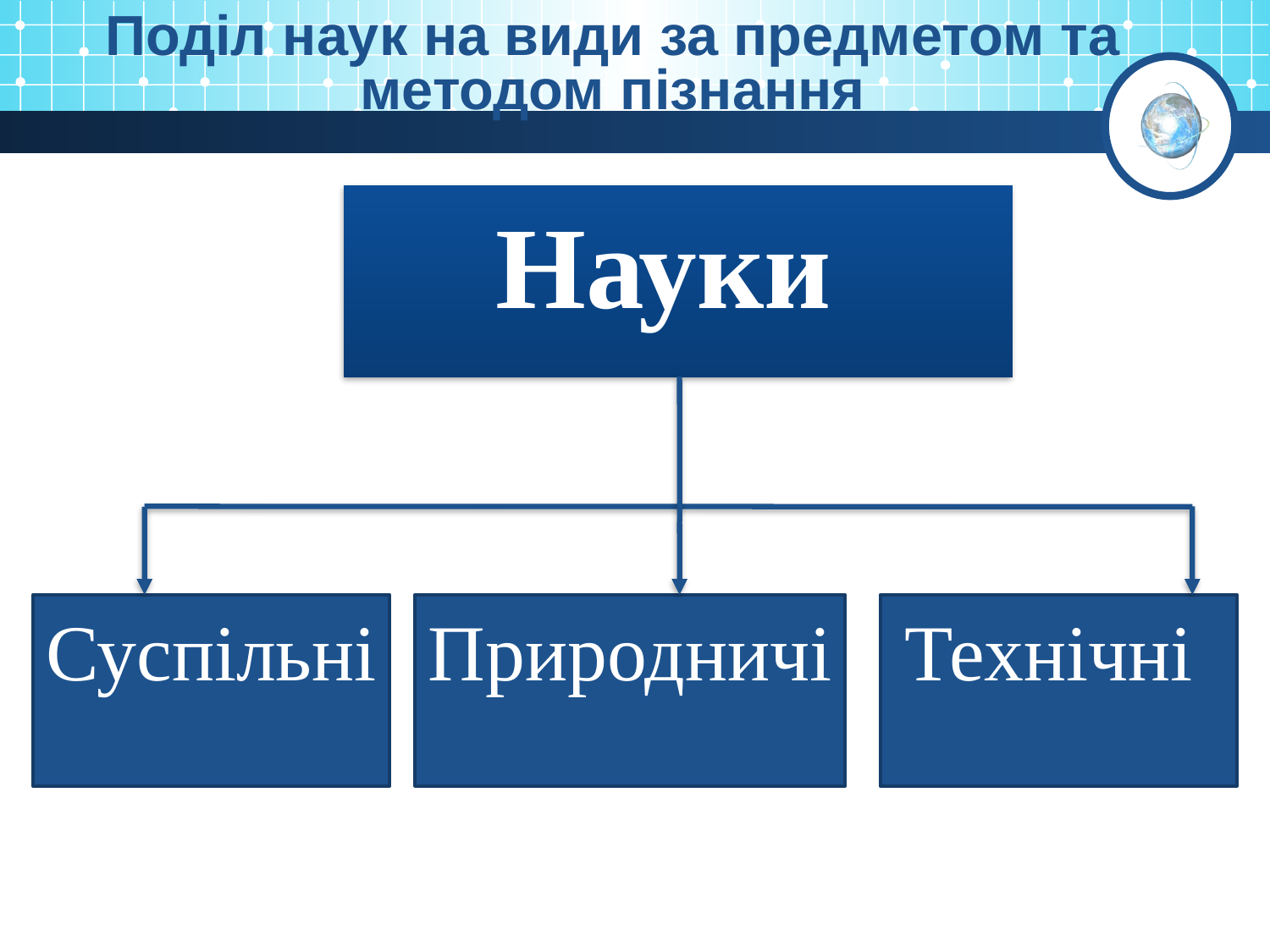

Поділ наук на види за предметом та методом пізнання

Науки

Суспільні
Природничі
Технічні